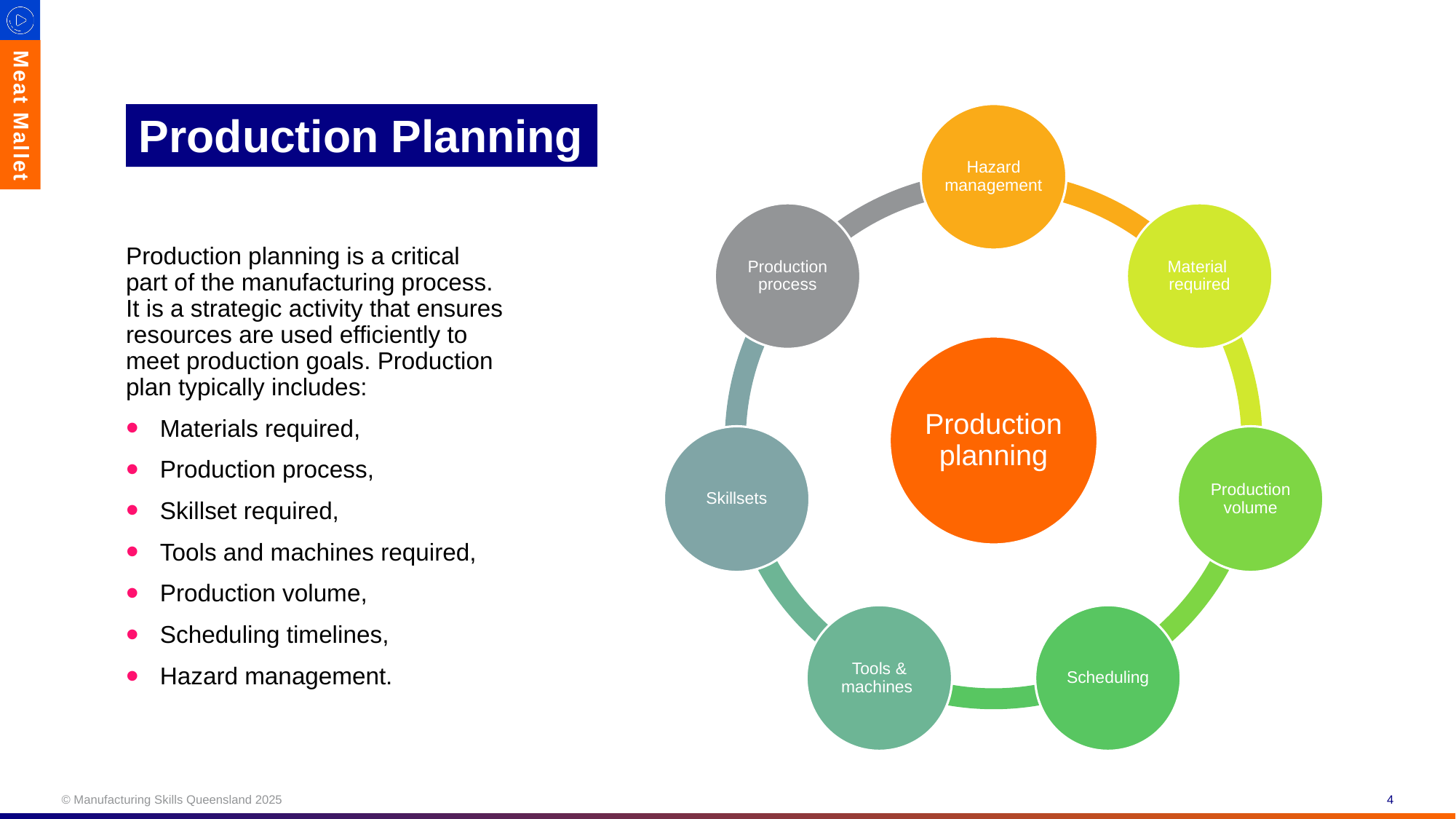

Meat Mallet
Production planning
Hazard management
Material  required
Production volume
Scheduling
Tools & machines
Skillsets
Production process
# Production Planning
Production planning is a critical part of the manufacturing process. It is a strategic activity that ensures resources are used efficiently to meet production goals. Production plan typically includes:
Materials required,
Production process,
Skillset required,
Tools and machines required,
Production volume,
Scheduling timelines,
Hazard management.